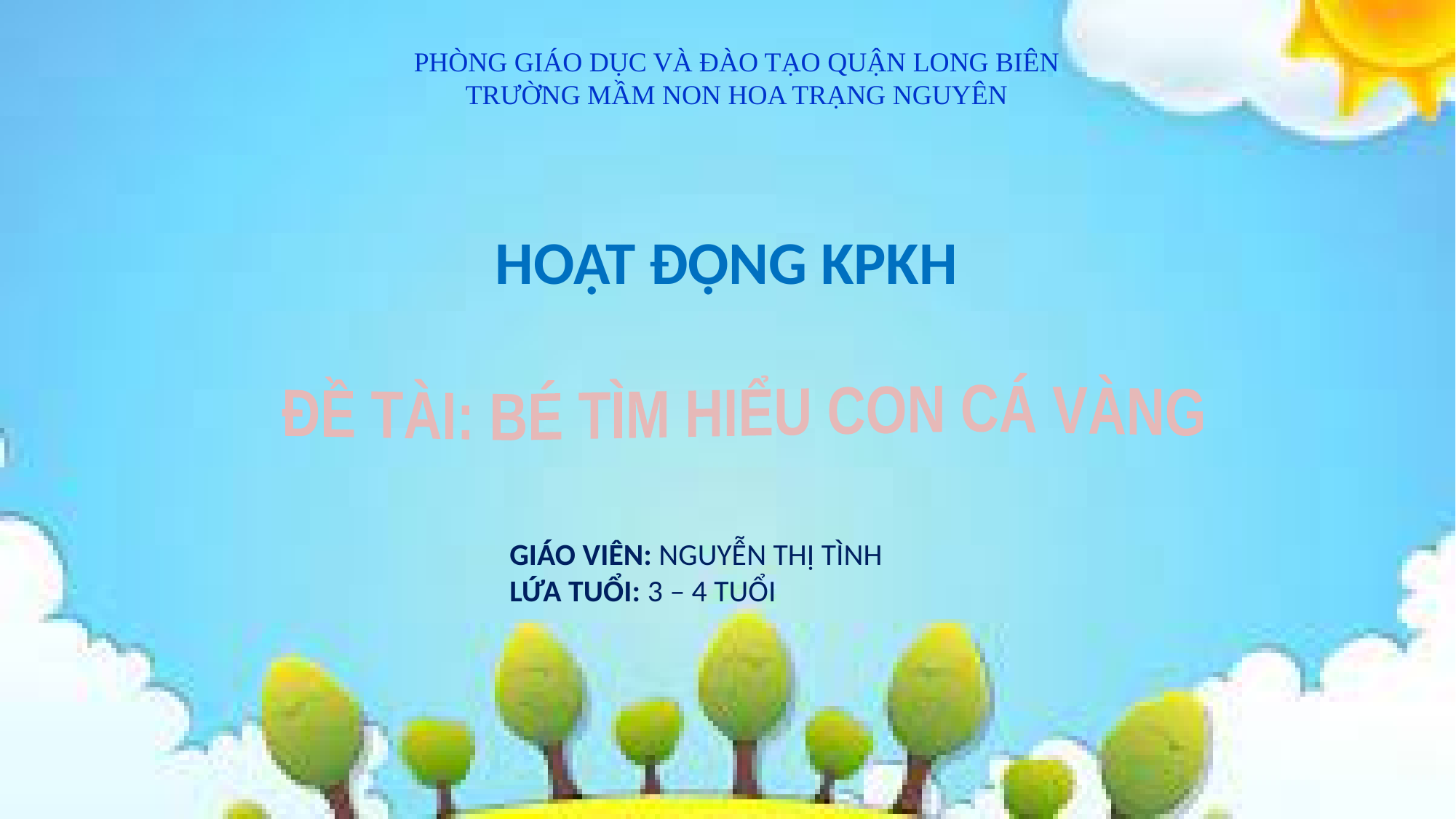

PHÒNG GIÁO DỤC VÀ ĐÀO TẠO QUẬN LONG BIÊN
TRƯỜNG MẦM NON HOA TRẠNG NGUYÊN
HOẠT ĐỘNG KPKH
ĐỀ TÀI: BÉ TÌM HIỂU CON CÁ VÀNG
GIÁO VIÊN: NGUYỄN THỊ TÌNH
LỨA TUỔI: 3 – 4 TUỔI